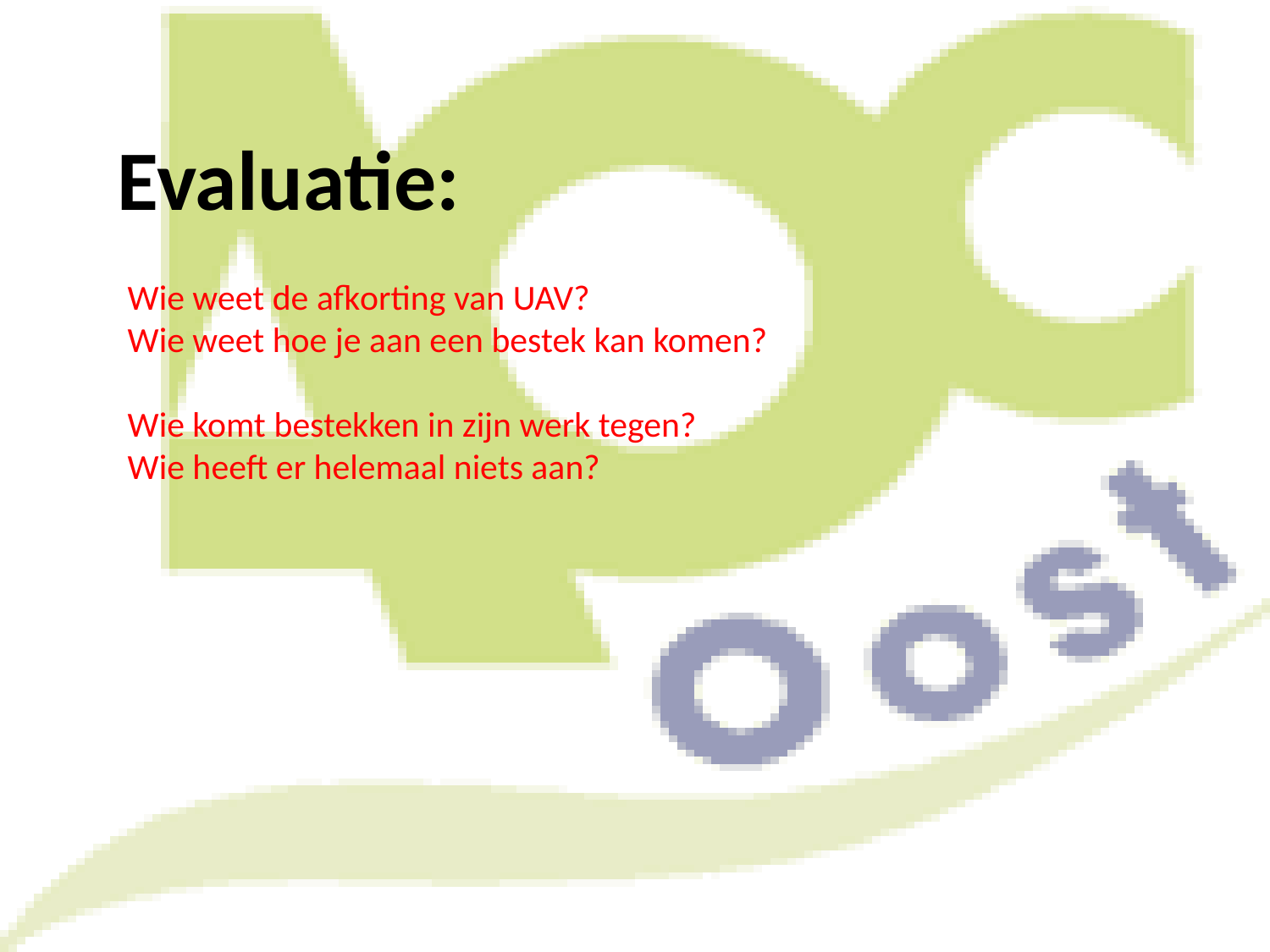

# Evaluatie:

Wie weet de afkorting van UAV?
Wie weet hoe je aan een bestek kan komen?

Wie komt bestekken in zijn werk tegen?
Wie heeft er helemaal niets aan?